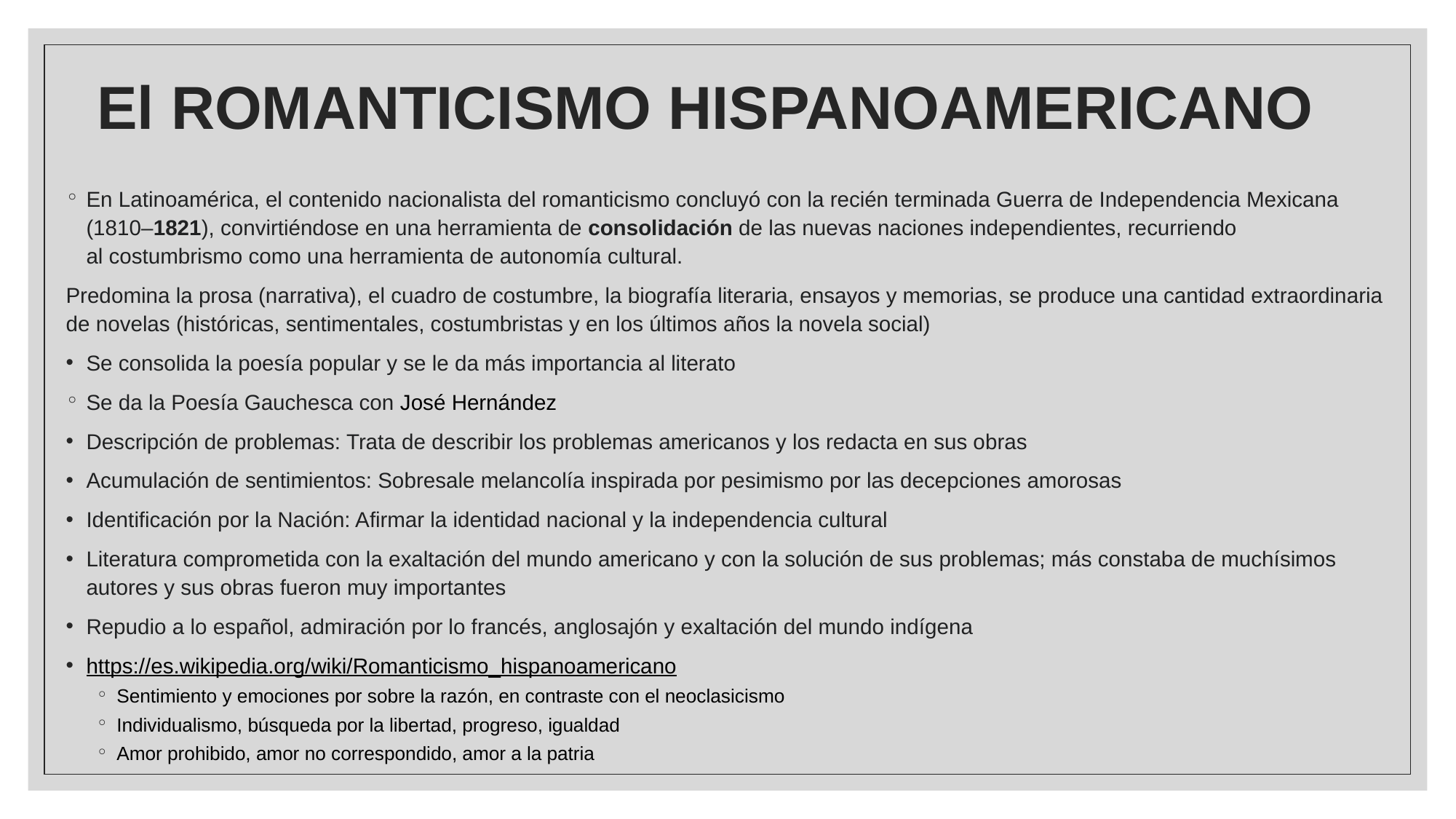

# El ROMANTICISMO HISPANOAMERICANO

En Latinoamérica, el contenido nacionalista del romanticismo concluyó con la recién terminada Guerra de Independencia Mexicana (1810–1821), convirtiéndose en una herramienta de consolidación de las nuevas naciones independientes, recurriendo al costumbrismo como una herramienta de autonomía cultural.
Predomina la prosa (narrativa), el cuadro de costumbre, la biografía literaria, ensayos y memorias, se produce una cantidad extraordinaria de novelas (históricas, sentimentales, costumbristas y en los últimos años la novela social)
Se consolida la poesía popular y se le da más importancia al literato
Se da la Poesía Gauchesca con José Hernández
Descripción de problemas: Trata de describir los problemas americanos y los redacta en sus obras
Acumulación de sentimientos: Sobresale melancolía inspirada por pesimismo por las decepciones amorosas
Identificación por la Nación: Afirmar la identidad nacional y la independencia cultural
Literatura comprometida con la exaltación del mundo americano y con la solución de sus problemas; más constaba de muchísimos autores y sus obras fueron muy importantes
Repudio a lo español, admiración por lo francés, anglosajón y exaltación del mundo indígena
https://es.wikipedia.org/wiki/Romanticismo_hispanoamericano
Sentimiento y emociones por sobre la razón, en contraste con el neoclasicismo
Individualismo, búsqueda por la libertad, progreso, igualdad
Amor prohibido, amor no correspondido, amor a la patria